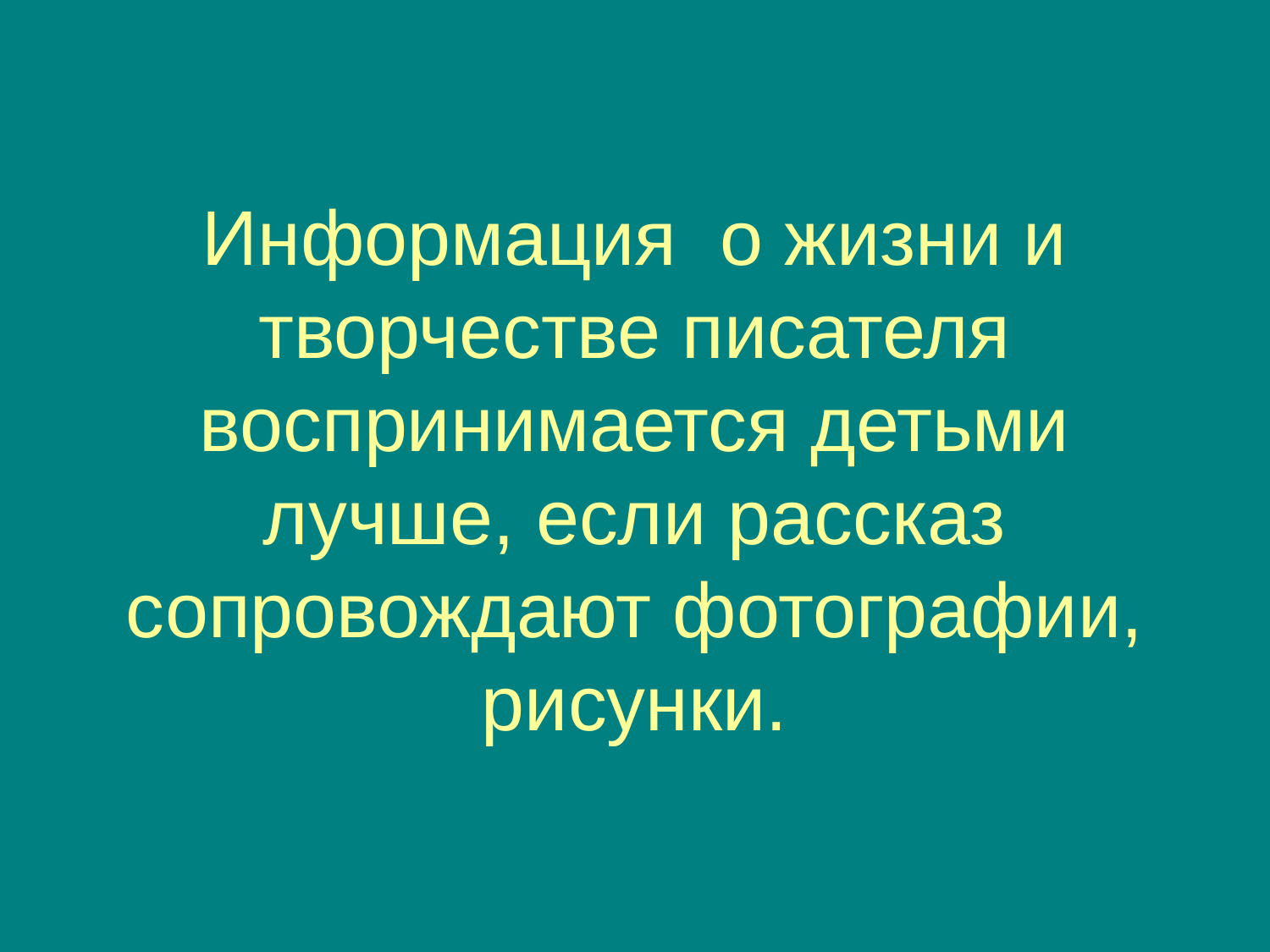

# Информация  о жизни и творчестве писателя воспринимается детьми лучше, если рассказ сопровождают фотографии, рисунки.